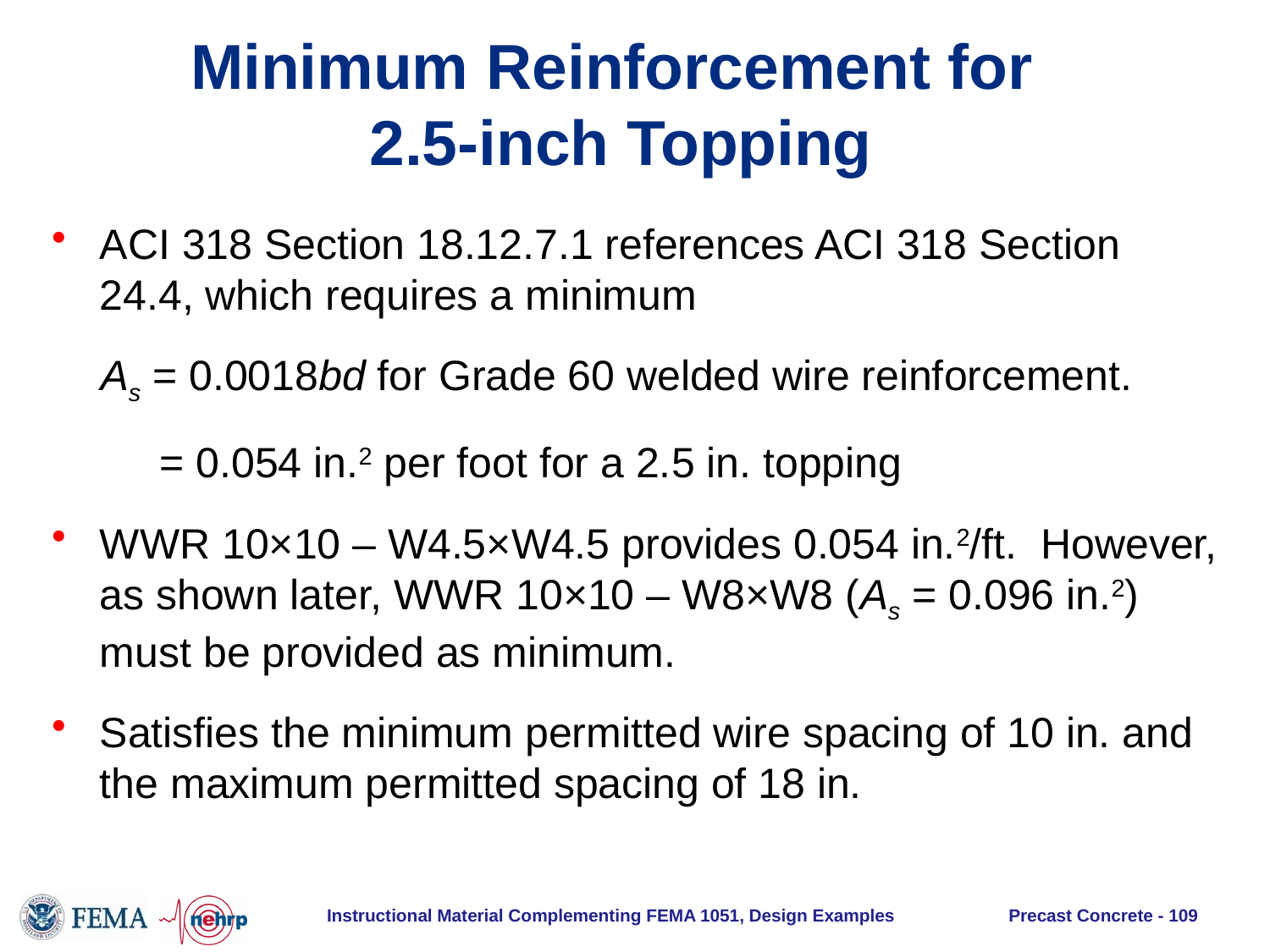

# Minimum Reinforcement for 2.5-inch Topping
ACI 318 Section 18.12.7.1 references ACI 318 Section 24.4, which requires a minimum
As = 0.0018bd for Grade 60 welded wire reinforcement.
     = 0.054 in.2 per foot for a 2.5 in. topping
WWR 10×10 – W4.5×W4.5 provides 0.054 in.2/ft.  However, as shown later, WWR 10×10 – W8×W8 (As = 0.096 in.2) must be provided as minimum.
Satisfies the minimum permitted wire spacing of 10 in. and the maximum permitted spacing of 18 in.